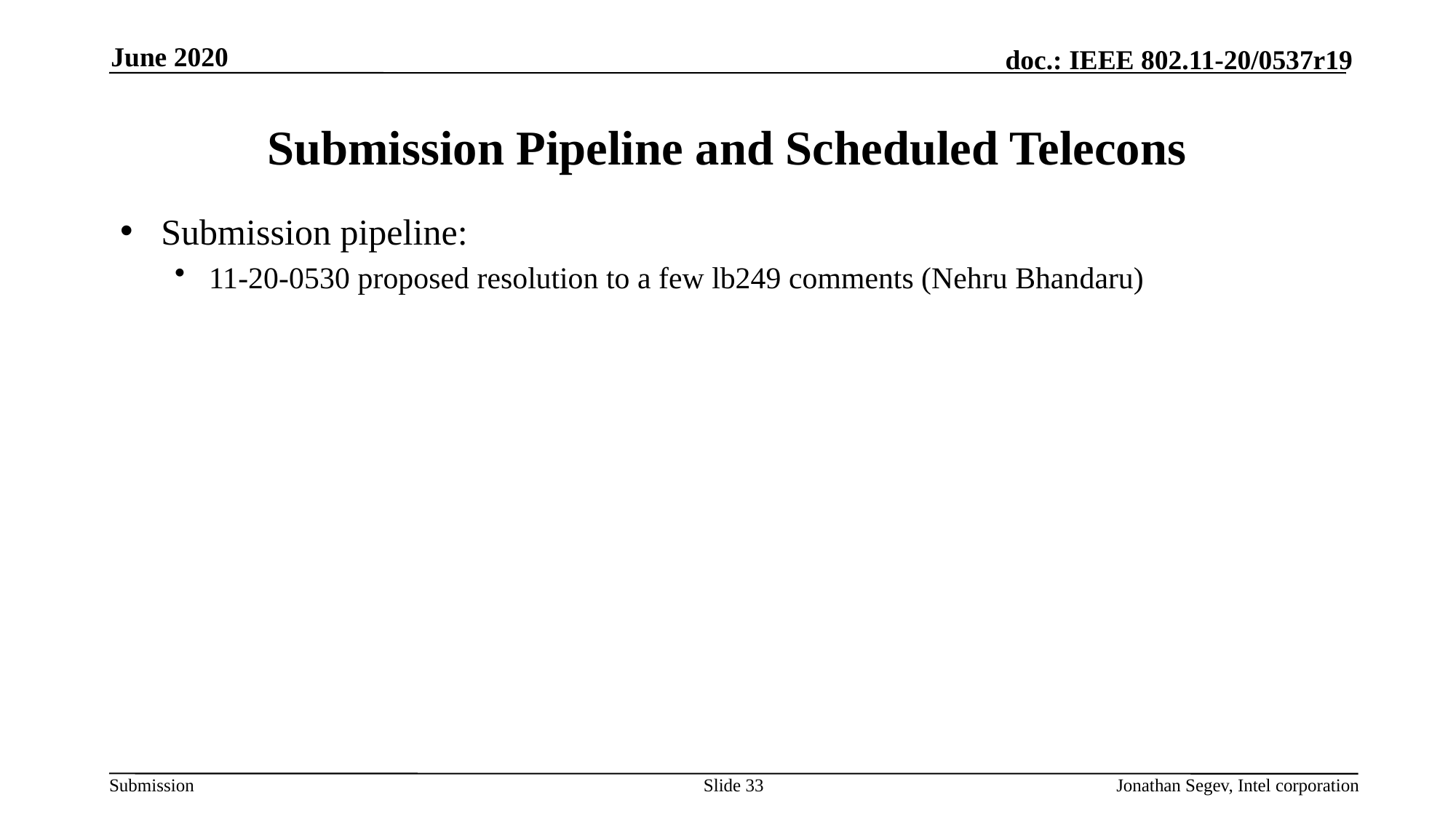

June 2020
# Submission Pipeline and Scheduled Telecons
Submission pipeline:
11-20-0530 proposed resolution to a few lb249 comments (Nehru Bhandaru)

Slide 33
Jonathan Segev, Intel corporation